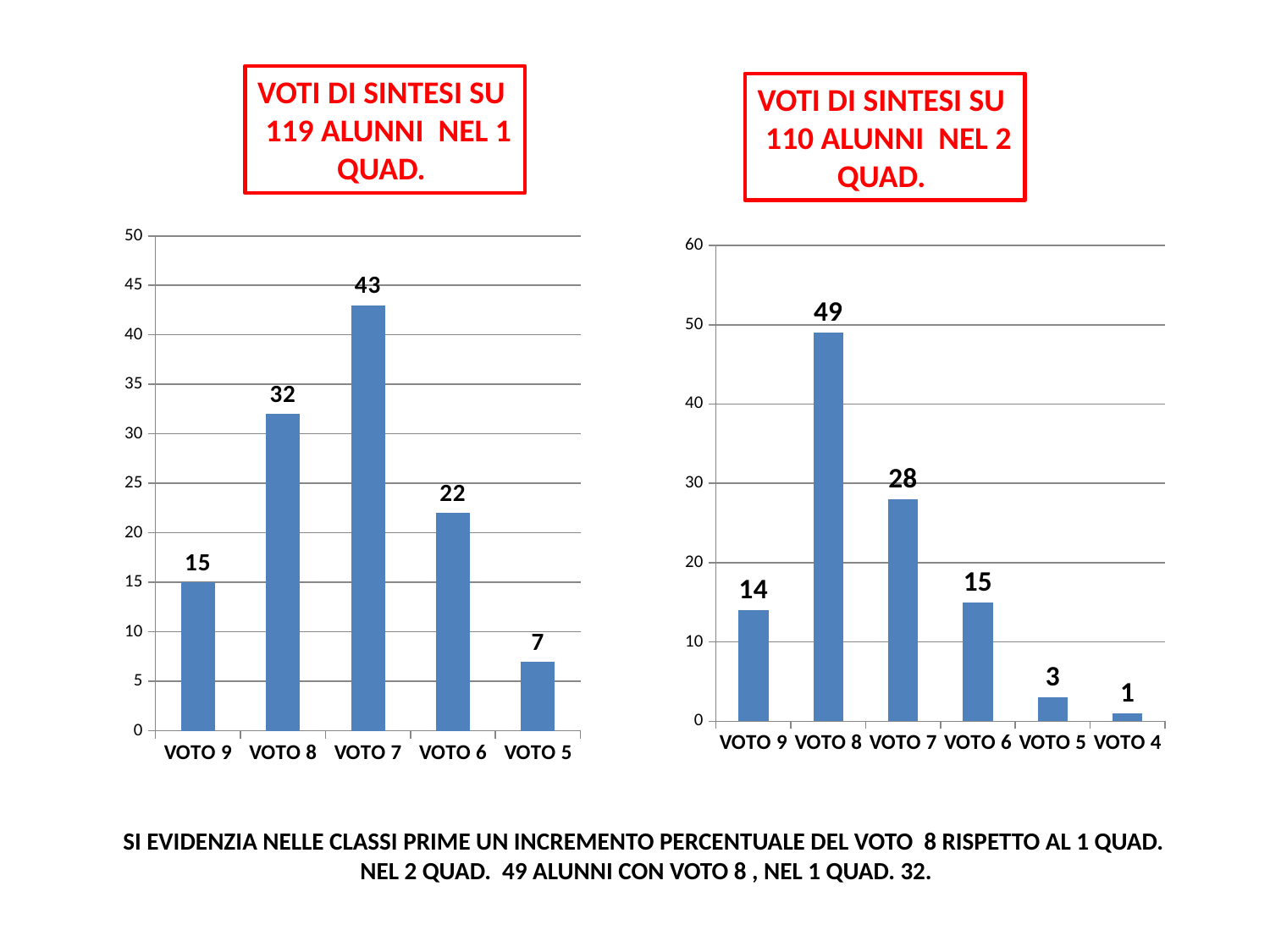

VOTI DI SINTESI SU   119 ALUNNI  NEL 1 QUAD.
VOTI DI SINTESI SU   110 ALUNNI  NEL 2 QUAD.

### Chart

| Category |  |
|---|---|
| VOTO 9 | 15.0 |
| VOTO 8 | 32.0 |
| VOTO 7 | 43.0 |
| VOTO 6 | 22.0 |
| VOTO 5 | 7.0 |

### Chart

| Category |  |
|---|---|
| VOTO 9 | 14.0 |
| VOTO 8 | 49.0 |
| VOTO 7 | 28.0 |
| VOTO 6 | 15.0 |
| VOTO 5 | 3.0 |
| VOTO 4 | 1.0 |
# SI EVIDENZIA NELLE CLASSI PRIME UN INCREMENTO PERCENTUALE DEL VOTO  8 RISPETTO AL 1 QUAD.
NEL 2 QUAD.  49 ALUNNI CON VOTO 8 , NEL 1 QUAD. 32.